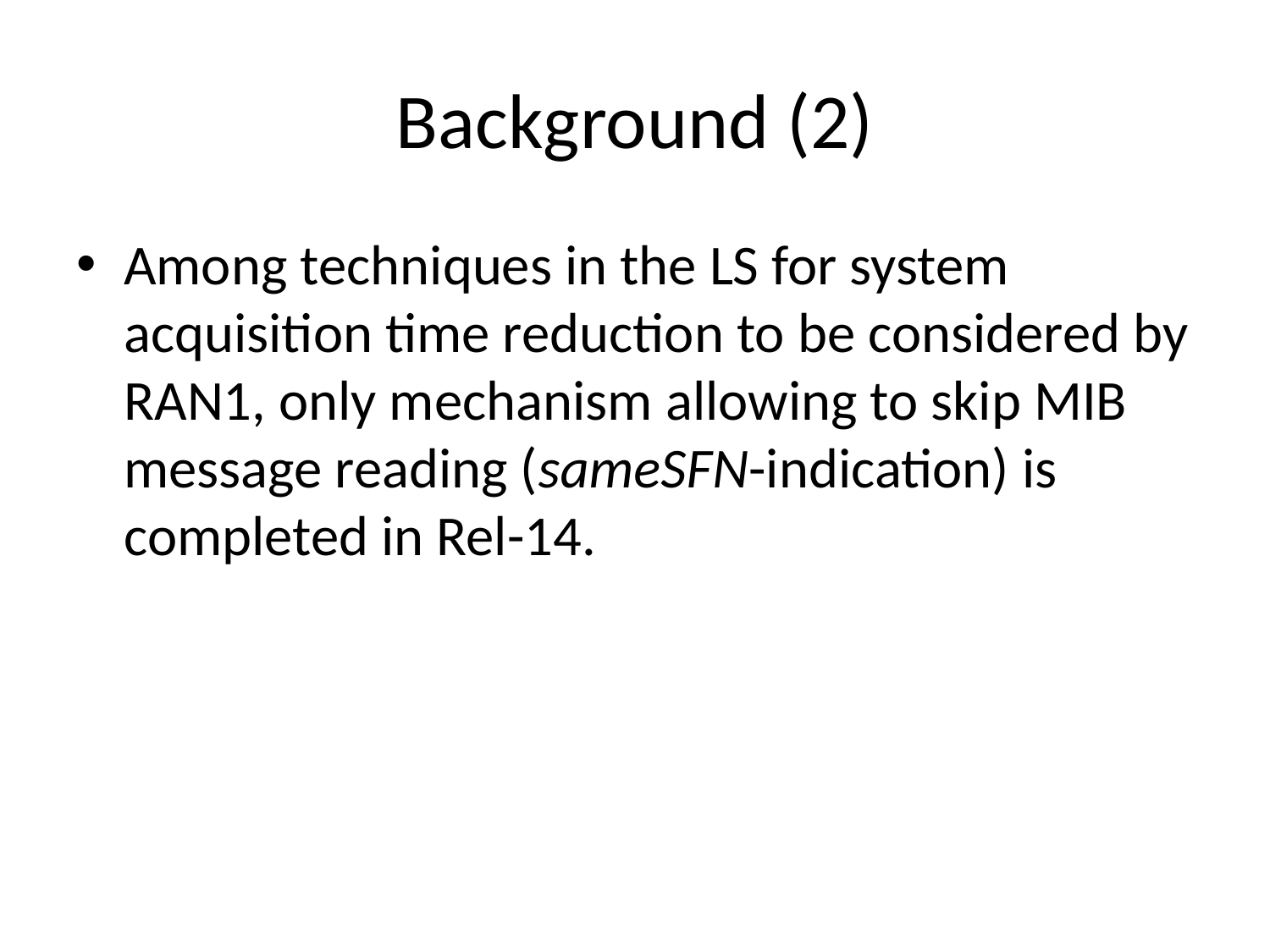

# Background (2)
Among techniques in the LS for system acquisition time reduction to be considered by RAN1, only mechanism allowing to skip MIB message reading (sameSFN-indication) is completed in Rel-14.